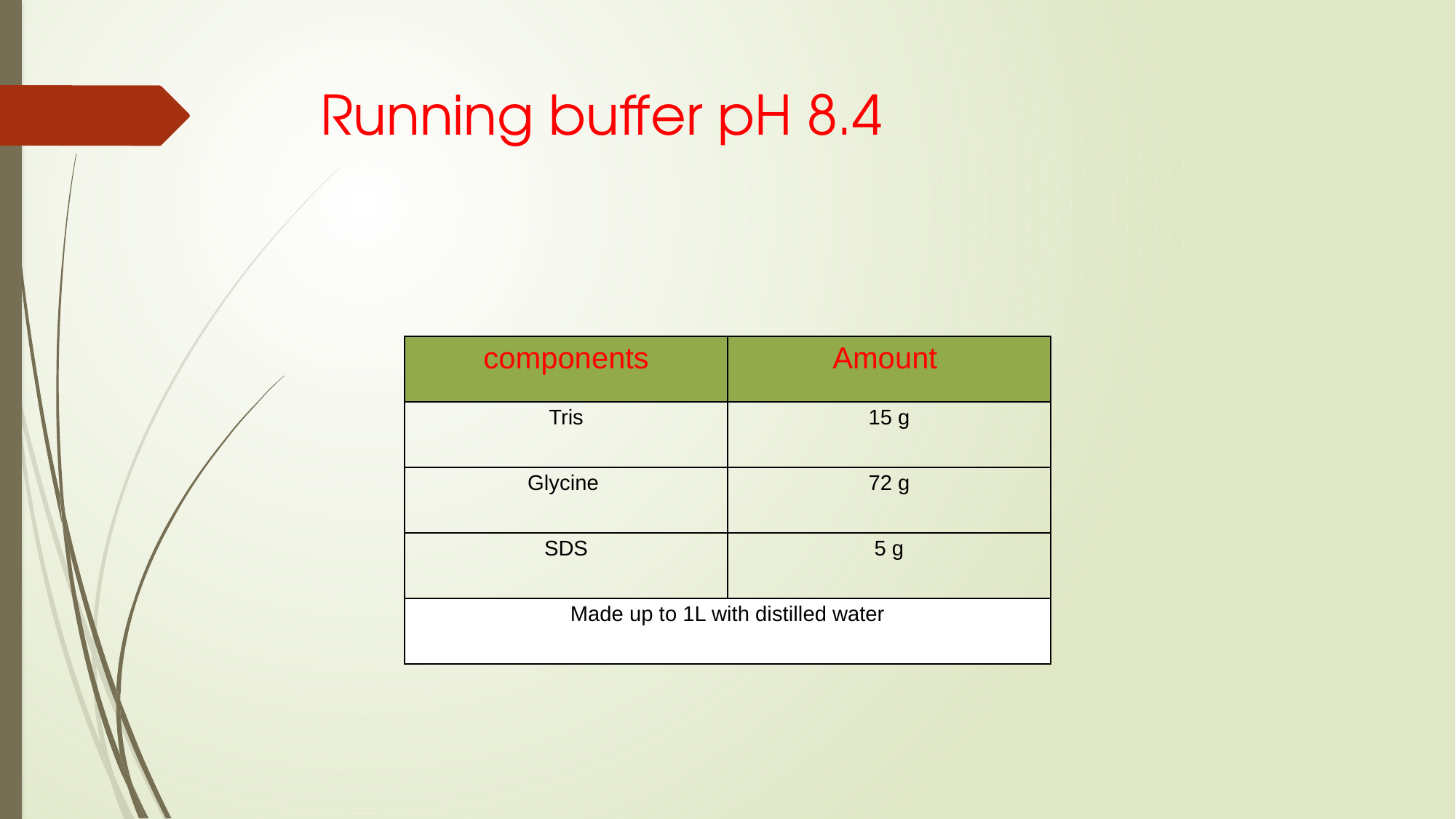

# Running buffer pH 8.4

| components | Amount |
| --- | --- |
| Tris | 15 g |
| Glycine | 72 g |
| SDS | 5 g |
| Made up to 1L with distilled water |  |